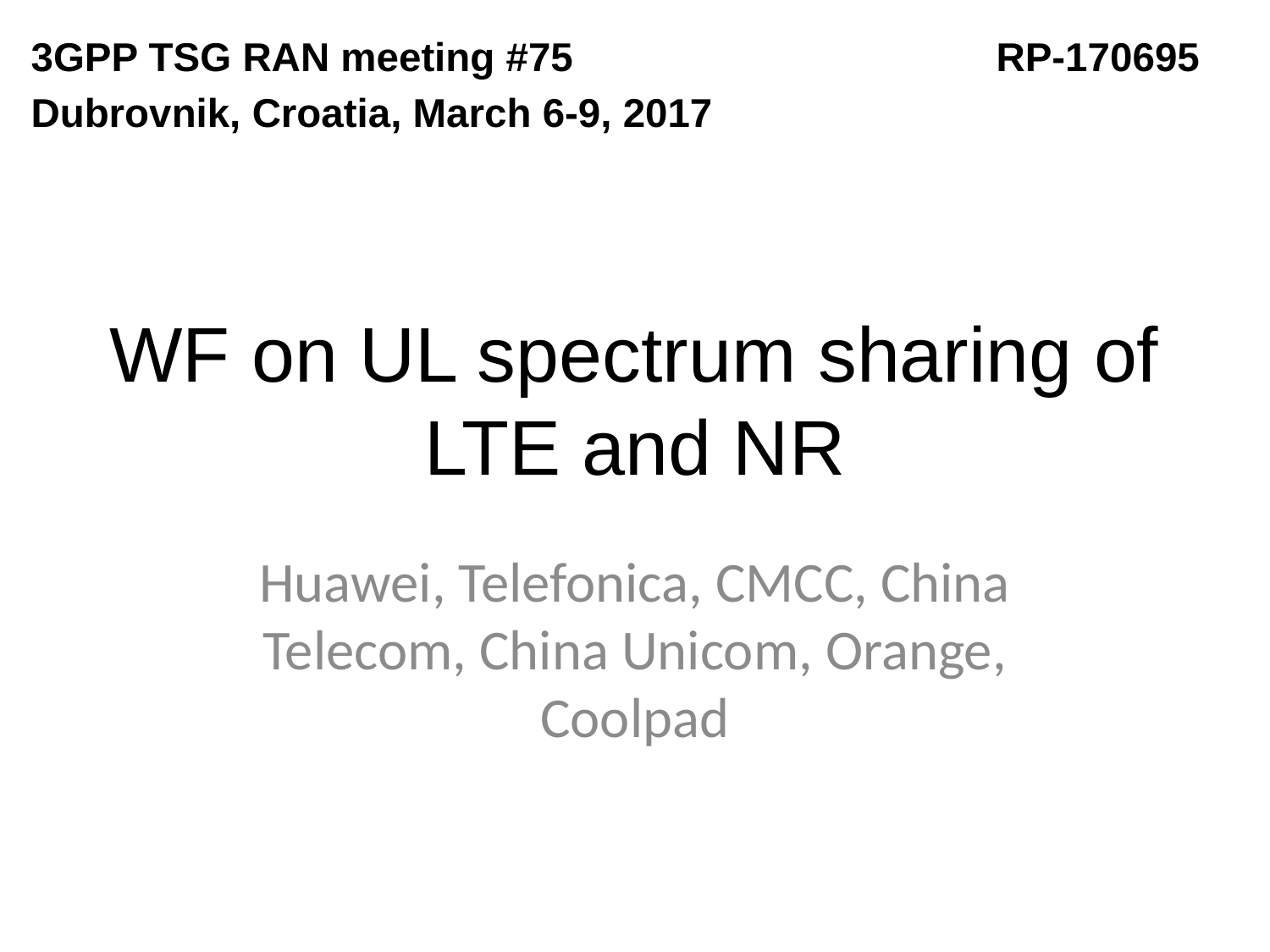

3GPP TSG RAN meeting #75				RP-170695
Dubrovnik, Croatia, March 6-9, 2017
# WF on UL spectrum sharing of LTE and NR
Huawei, Telefonica, CMCC, China Telecom, China Unicom, Orange, Coolpad